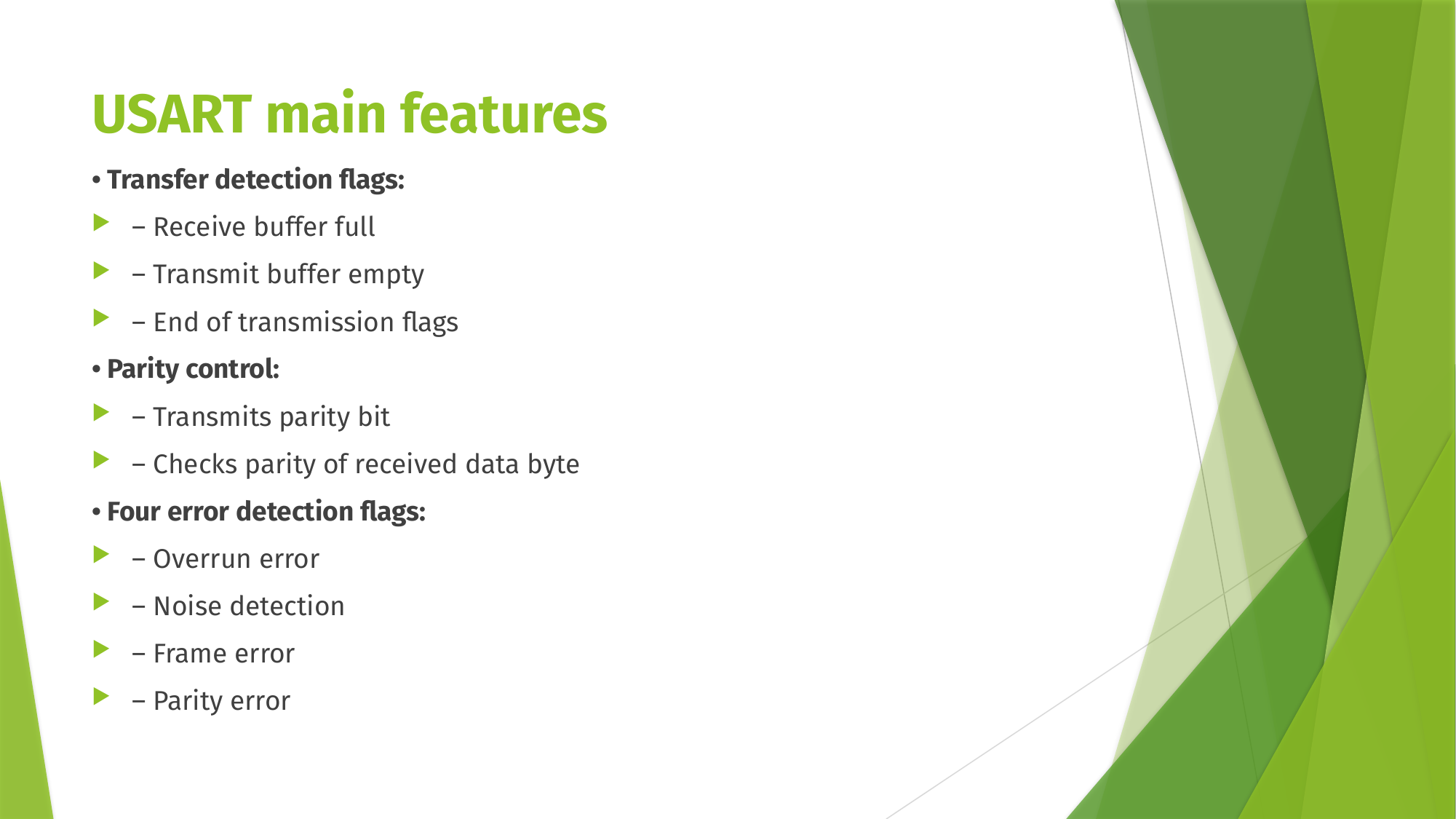

# USART main features
• Transfer detection flags:
– Receive buffer full
– Transmit buffer empty
– End of transmission flags
• Parity control:
– Transmits parity bit
– Checks parity of received data byte
• Four error detection flags:
– Overrun error
– Noise detection
– Frame error
– Parity error